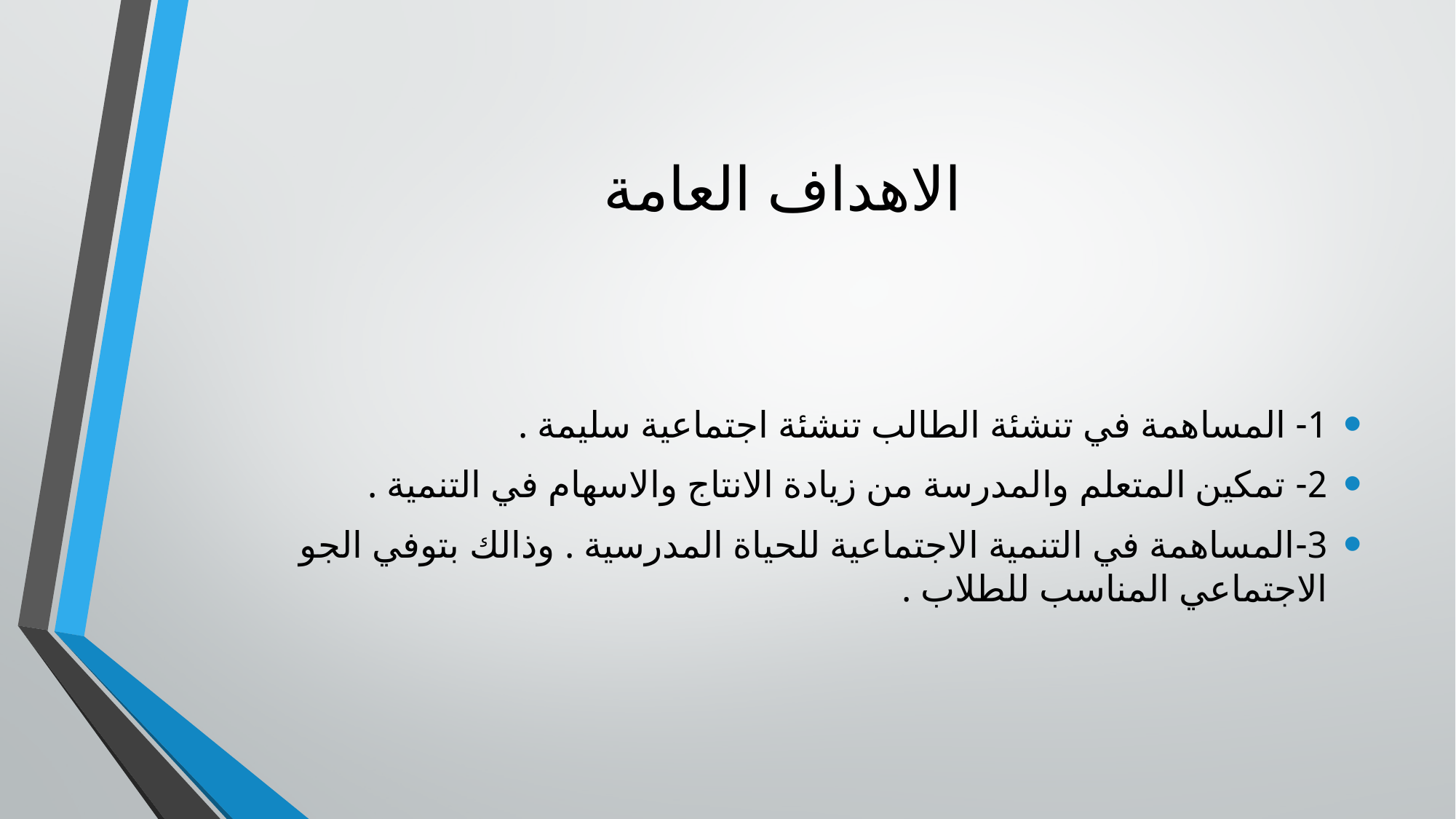

# الاهداف العامة
1- المساهمة في تنشئة الطالب تنشئة اجتماعية سليمة .
2- تمكين المتعلم والمدرسة من زيادة الانتاج والاسهام في التنمية .
3-المساهمة في التنمية الاجتماعية للحياة المدرسية . وذالك بتوفي الجو الاجتماعي المناسب للطلاب .